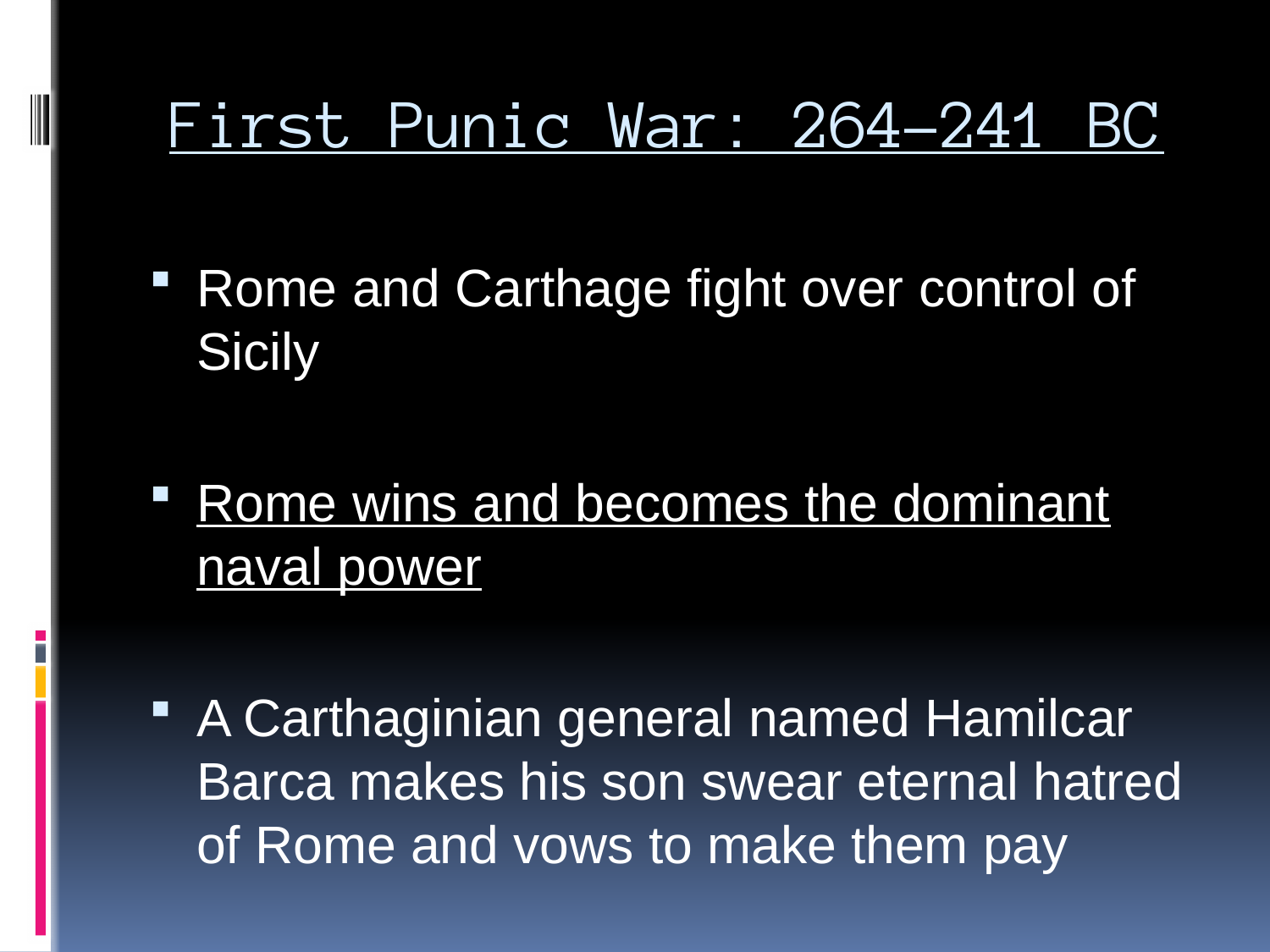

# First Punic War: 264-241 BC
Rome and Carthage fight over control of Sicily

Rome wins and becomes the dominant naval power

A Carthaginian general named Hamilcar Barca makes his son swear eternal hatred of Rome and vows to make them pay